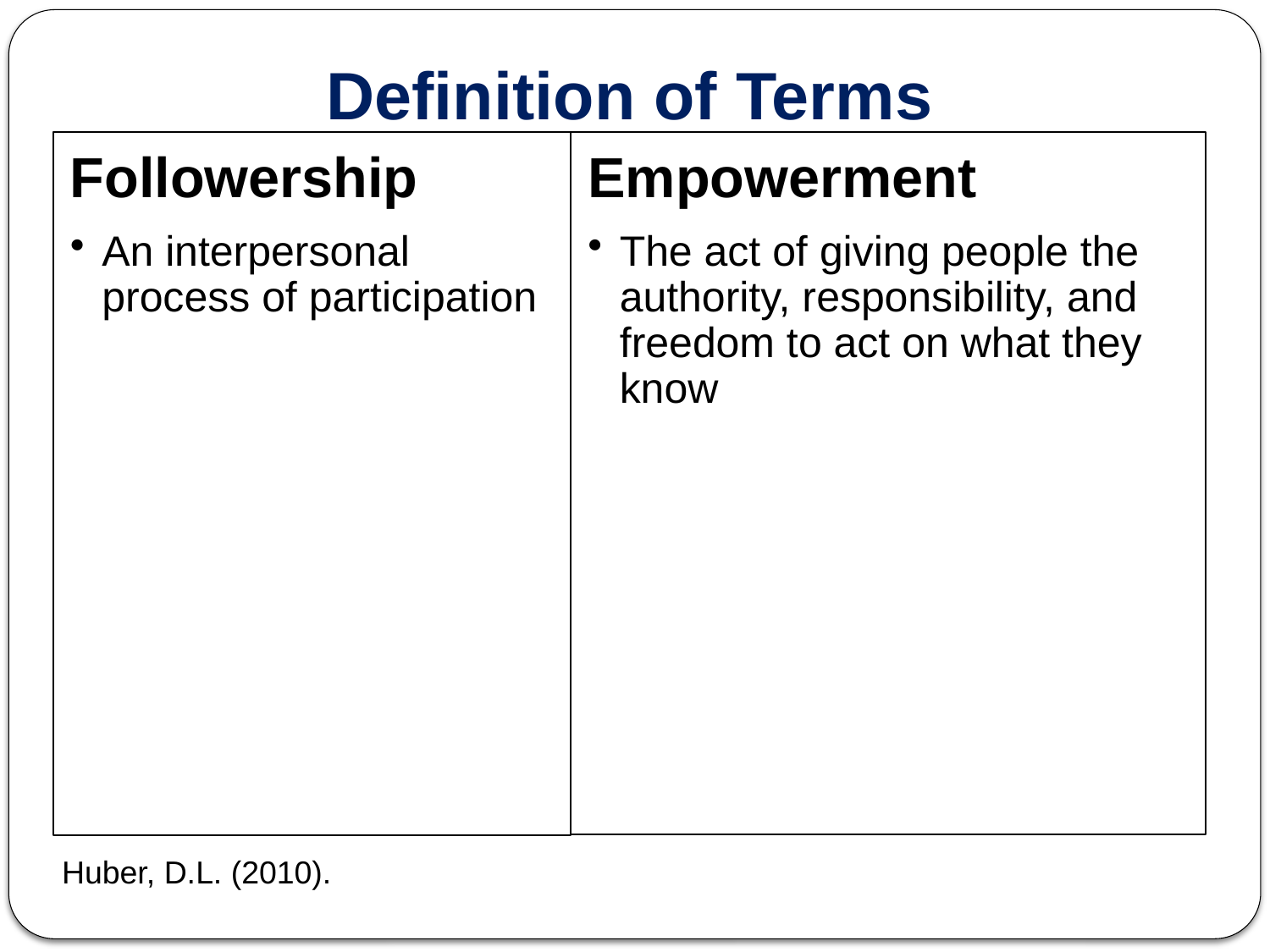

Definition of Terms
Followership
An interpersonal process of participation
Empowerment
The act of giving people the authority, responsibility, and freedom to act on what they know
Huber, D.L. (2010).